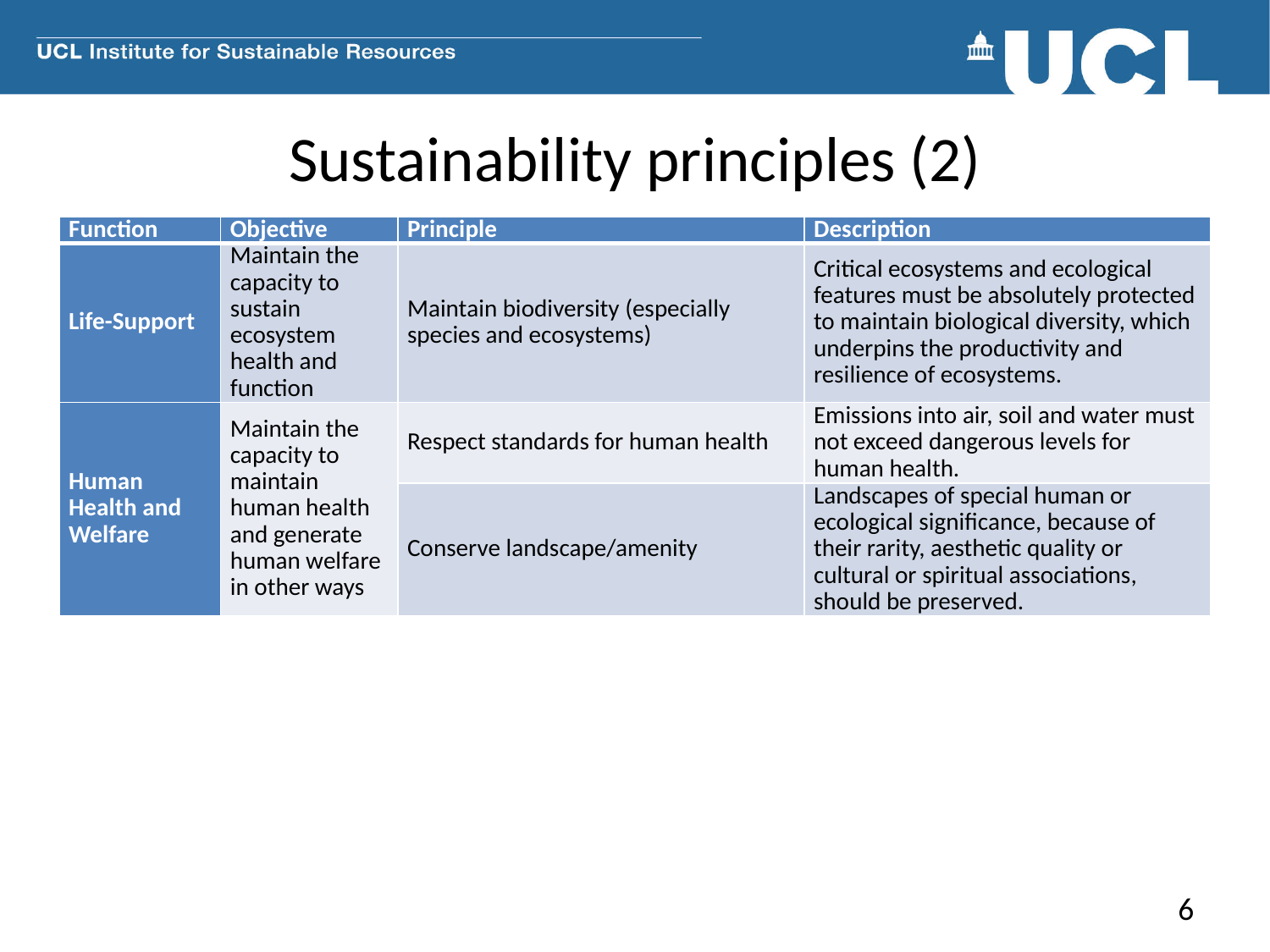

# Sustainability principles (2)

| Function | Objective | Principle | Description |
| --- | --- | --- | --- |
| Life-Support | Maintain the capacity to sustain ecosystem health and function | Maintain biodiversity (especially species and ecosystems) | Critical ecosystems and ecological features must be absolutely protected to maintain biological diversity, which underpins the productivity and resilience of ecosystems. |
| Human Health and Welfare | Maintain the capacity to maintain human health and generate human welfare in other ways | Respect standards for human health | Emissions into air, soil and water must not exceed dangerous levels for human health. |
|  |  | Conserve landscape/amenity | Landscapes of special human or ecological significance, because of their rarity, aesthetic quality or cultural or spiritual associations, should be preserved. |
6